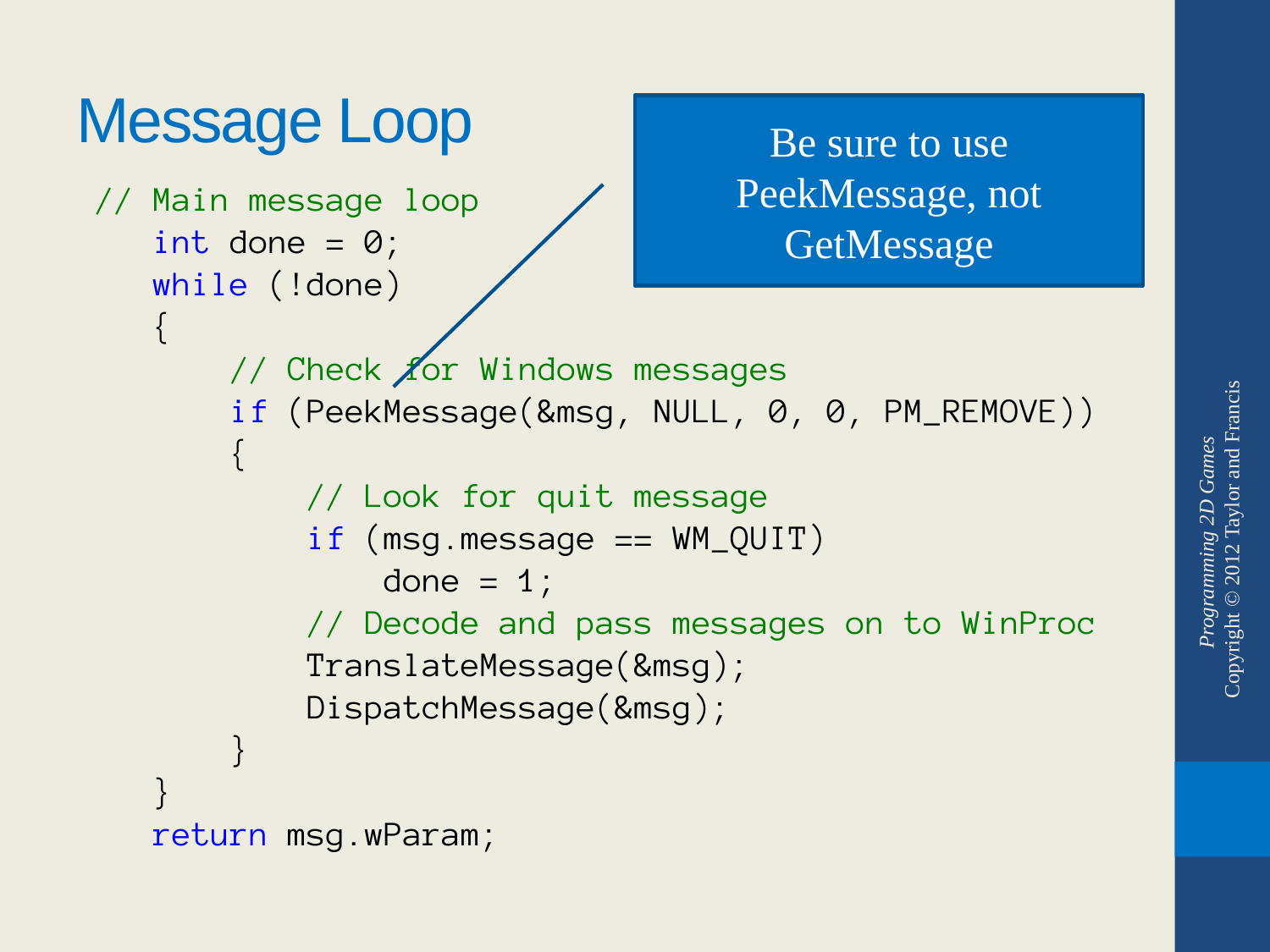

# Message Loop
Be sure to use PeekMessage, not GetMessage
 // Main message loop
    int done = 0;
    while (!done)
    {
        // Check for Windows messages
        if (PeekMessage(&msg, NULL, 0, 0, PM_REMOVE))
        {
            // Look for quit message
            if (msg.message == WM_QUIT)
                done = 1;
            // Decode and pass messages on to WinProc
            TranslateMessage(&msg);
            DispatchMessage(&msg);
        }
    }
    return msg.wParam;

Programming 2D Games
Copyright © 2012 Taylor and Francis